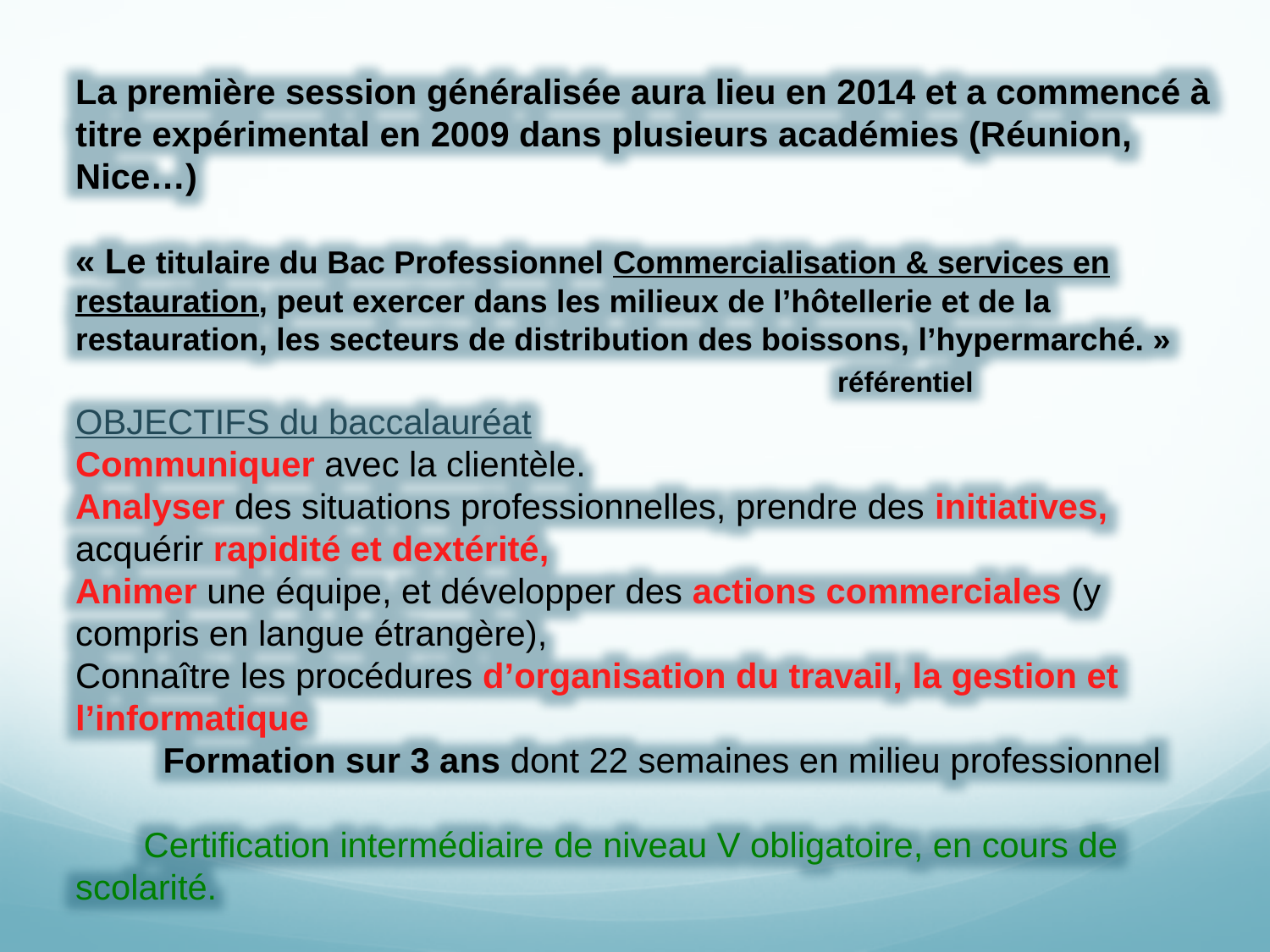

La première session généralisée aura lieu en 2014 et a commencé à titre expérimental en 2009 dans plusieurs académies (Réunion, Nice…)

« Le titulaire du Bac Professionnel Commercialisation & services en restauration, peut exercer dans les milieux de l’hôtellerie et de la restauration, les secteurs de distribution des boissons, l’hypermarché. » 							référentiel
OBJECTIFS du baccalauréat
Communiquer avec la clientèle.
Analyser des situations professionnelles, prendre des initiatives, acquérir rapidité et dextérité,
Animer une équipe, et développer des actions commerciales (y compris en langue étrangère),
Connaître les procédures d’organisation du travail, la gestion et l’informatique
         Formation sur 3 ans dont 22 semaines en milieu professionnel

       Certification intermédiaire de niveau V obligatoire, en cours de scolarité.